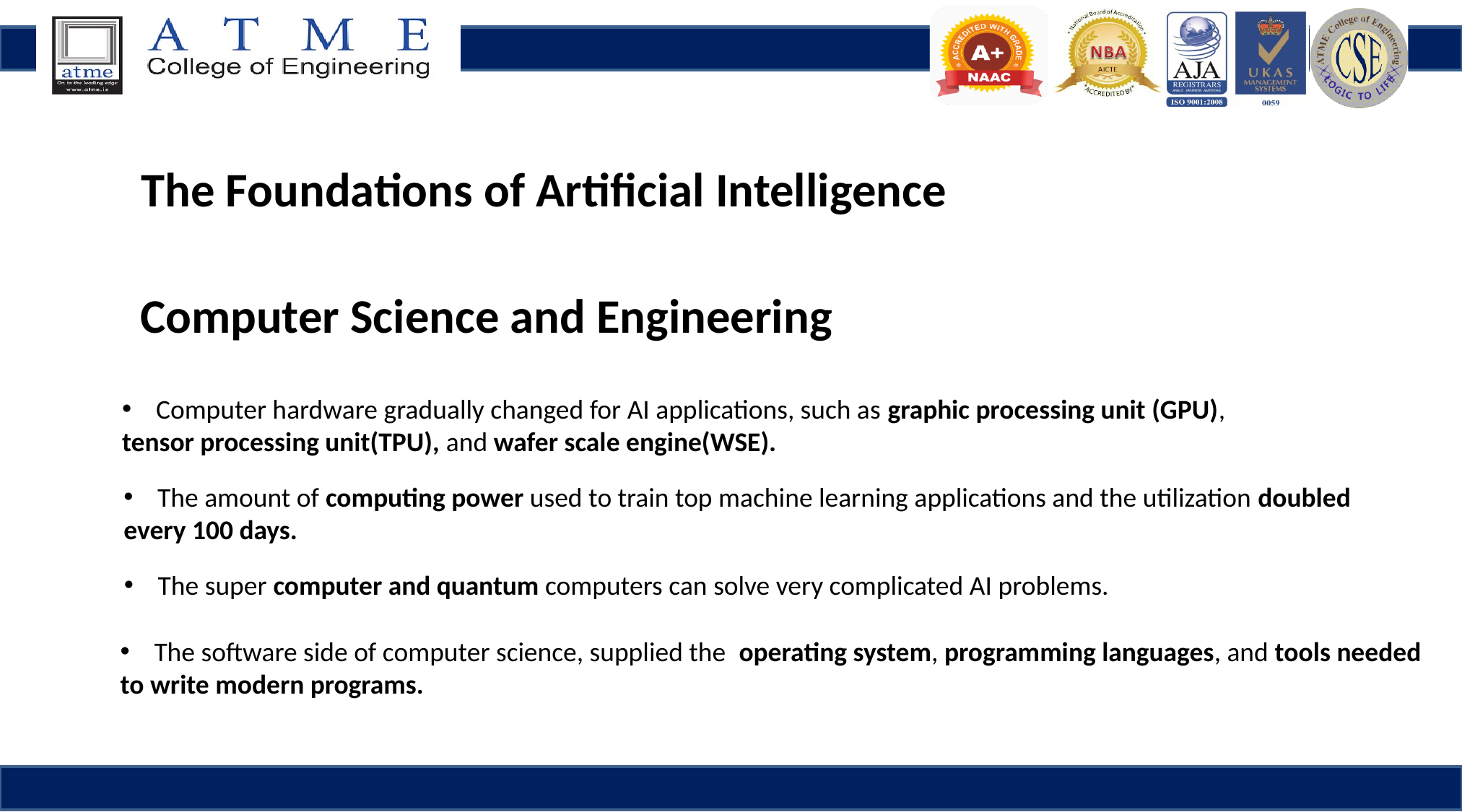

The Foundations of Artificial Intelligence
Computer Science and Engineering
Computer hardware gradually changed for AI applications, such as graphic processing unit (GPU),
tensor processing unit(TPU), and wafer scale engine(WSE).
The amount of computing power used to train top machine learning applications and the utilization doubled
every 100 days.
The super computer and quantum computers can solve very complicated AI problems.
The software side of computer science, supplied the  operating system, programming languages, and tools needed
to write modern programs.